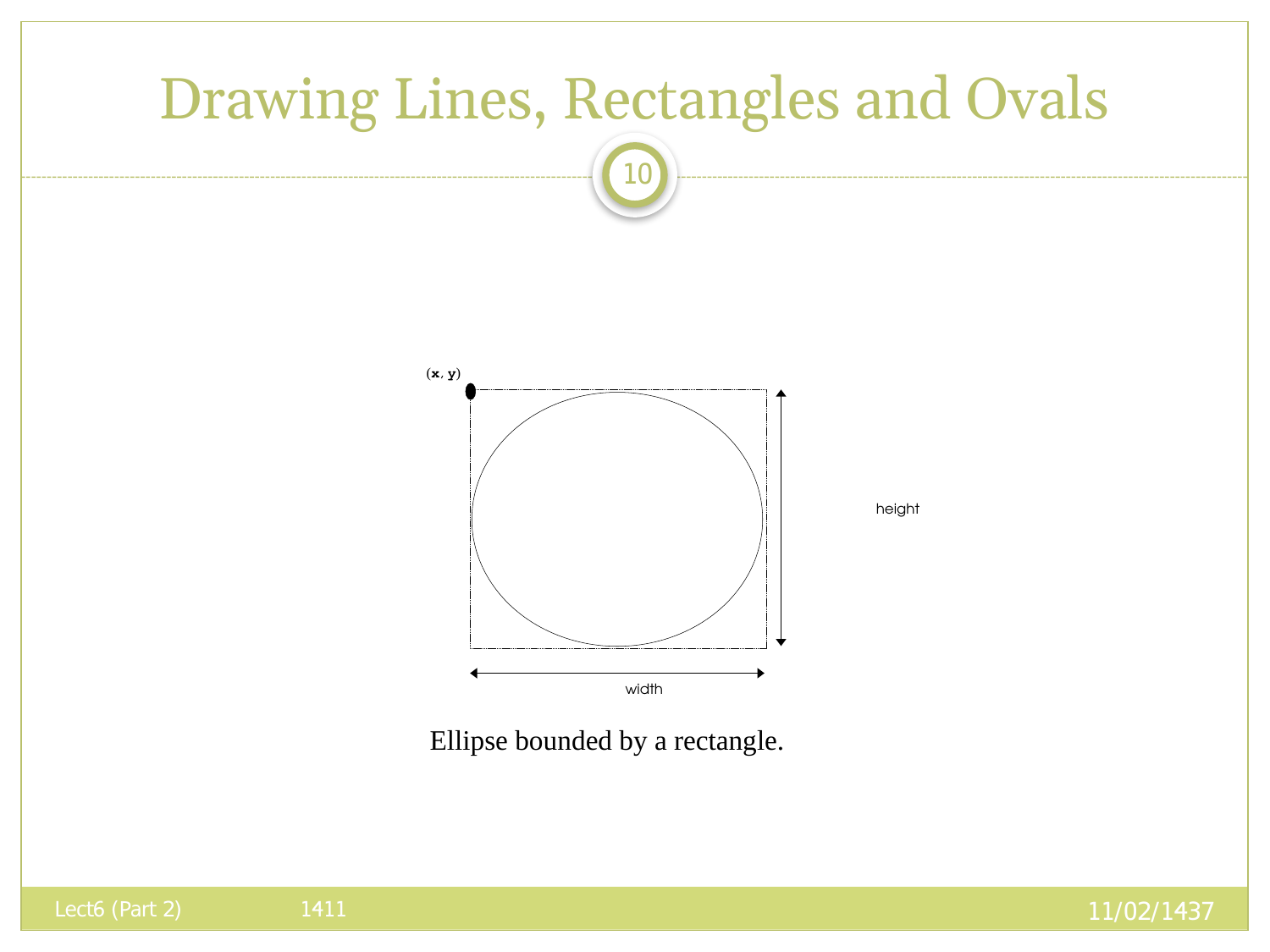

# Drawing Lines, Rectangles and Ovals
10

(x, y)

height

width

Ellipse bounded by a rectangle.
11/02/1437
Lect6 (Part 2)                  1411